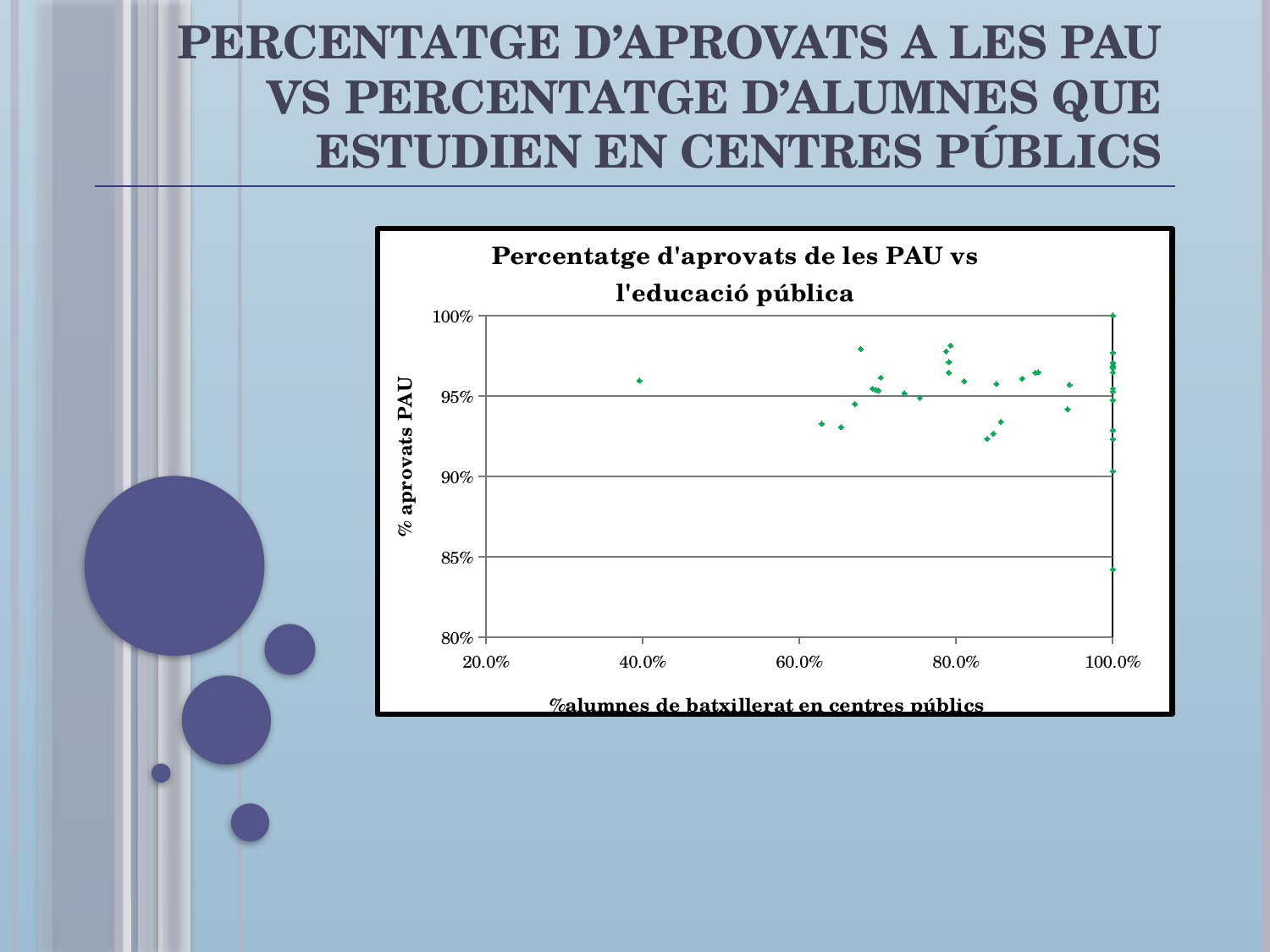

Percentatge d’aprovats a les PAU vs Percentatge d’alumnes que estudien en centres públics

Coeficient de Pearson: -0,0240

### Chart: Percentatge d'aprovats de les PAU vs l'educació pública

| Category |  |
|---|---|